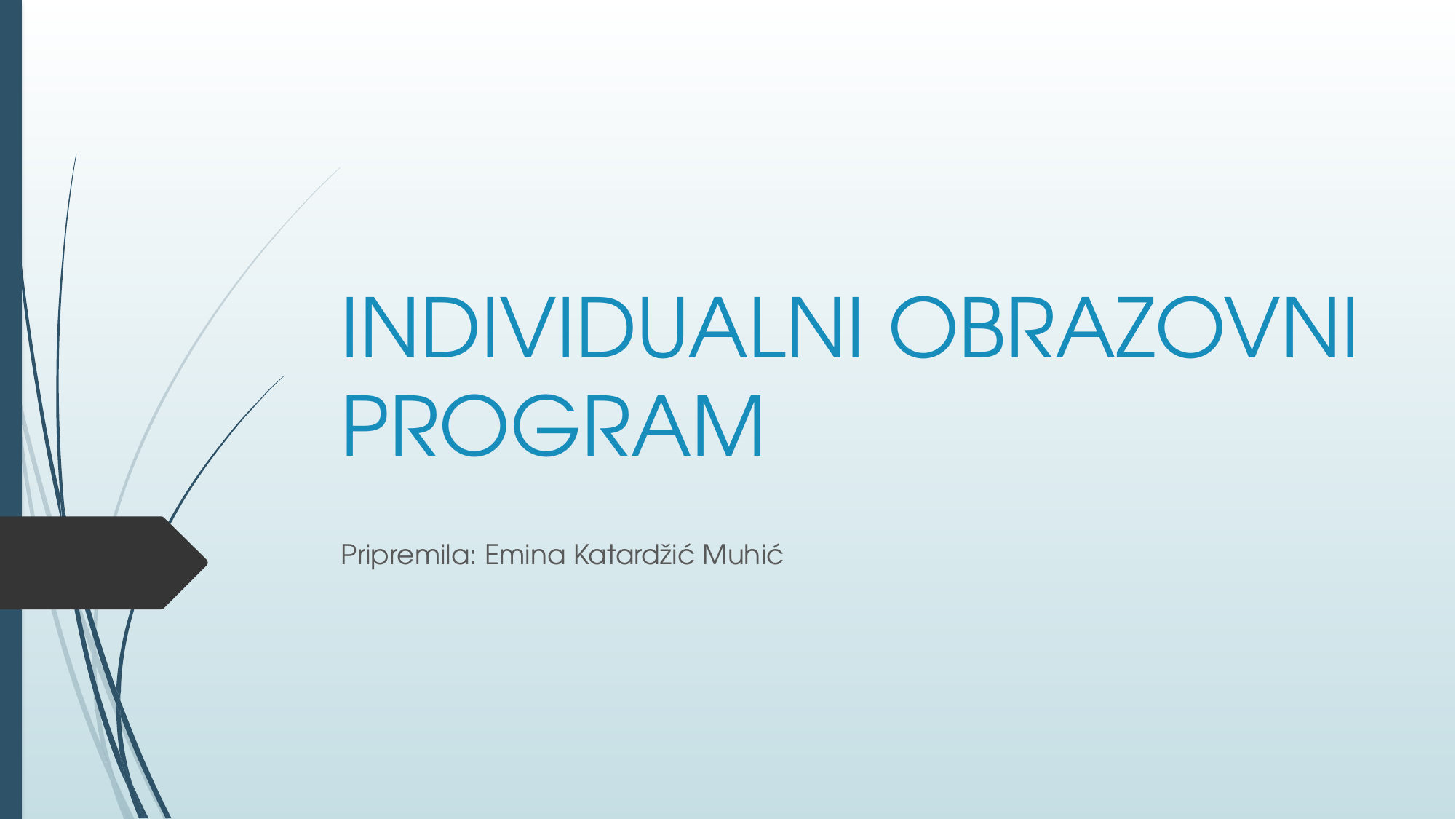

# INDIVIDUALNI OBRAZOVNI PROGRAM
Pripremila: Emina Katardžić Muhić